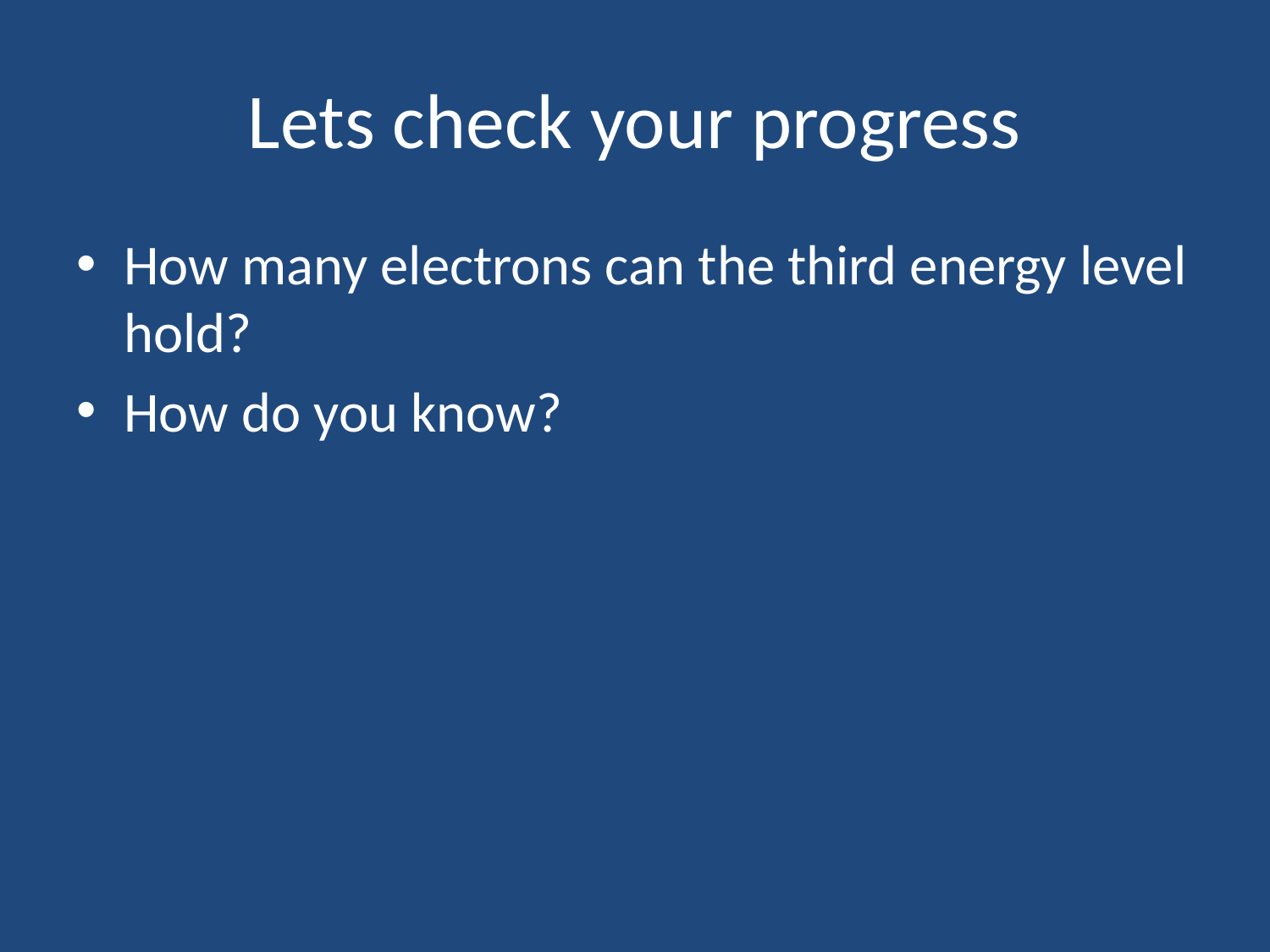

# Lets check your progress
How many electrons can the third energy level hold?
How do you know?